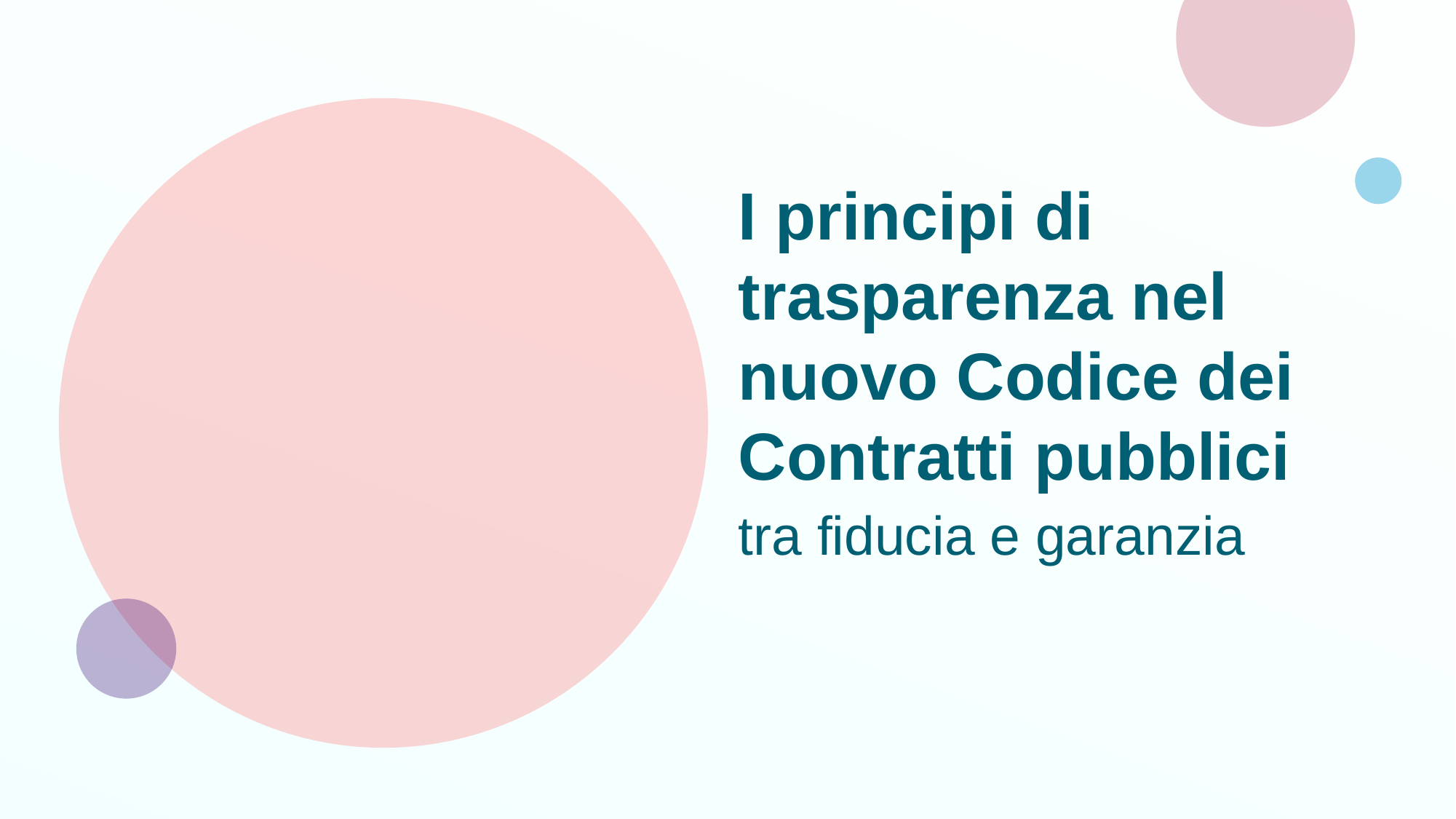

# I principi di trasparenza nel nuovo Codice dei Contratti pubblici
tra fiducia e garanzia